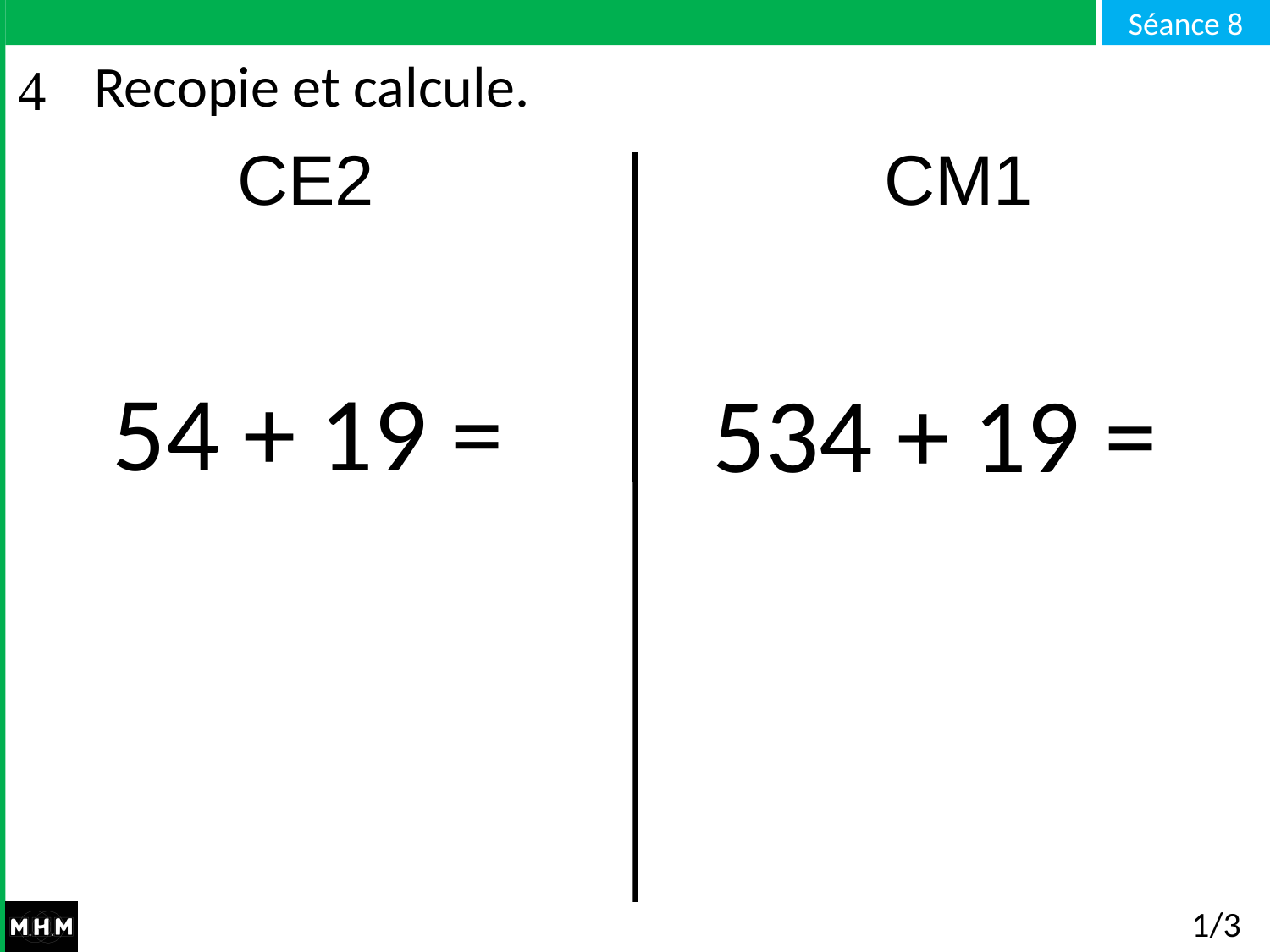

# Recopie et calcule.
CE2                          CM1

54 + 19 =
534 + 19 =
1/3